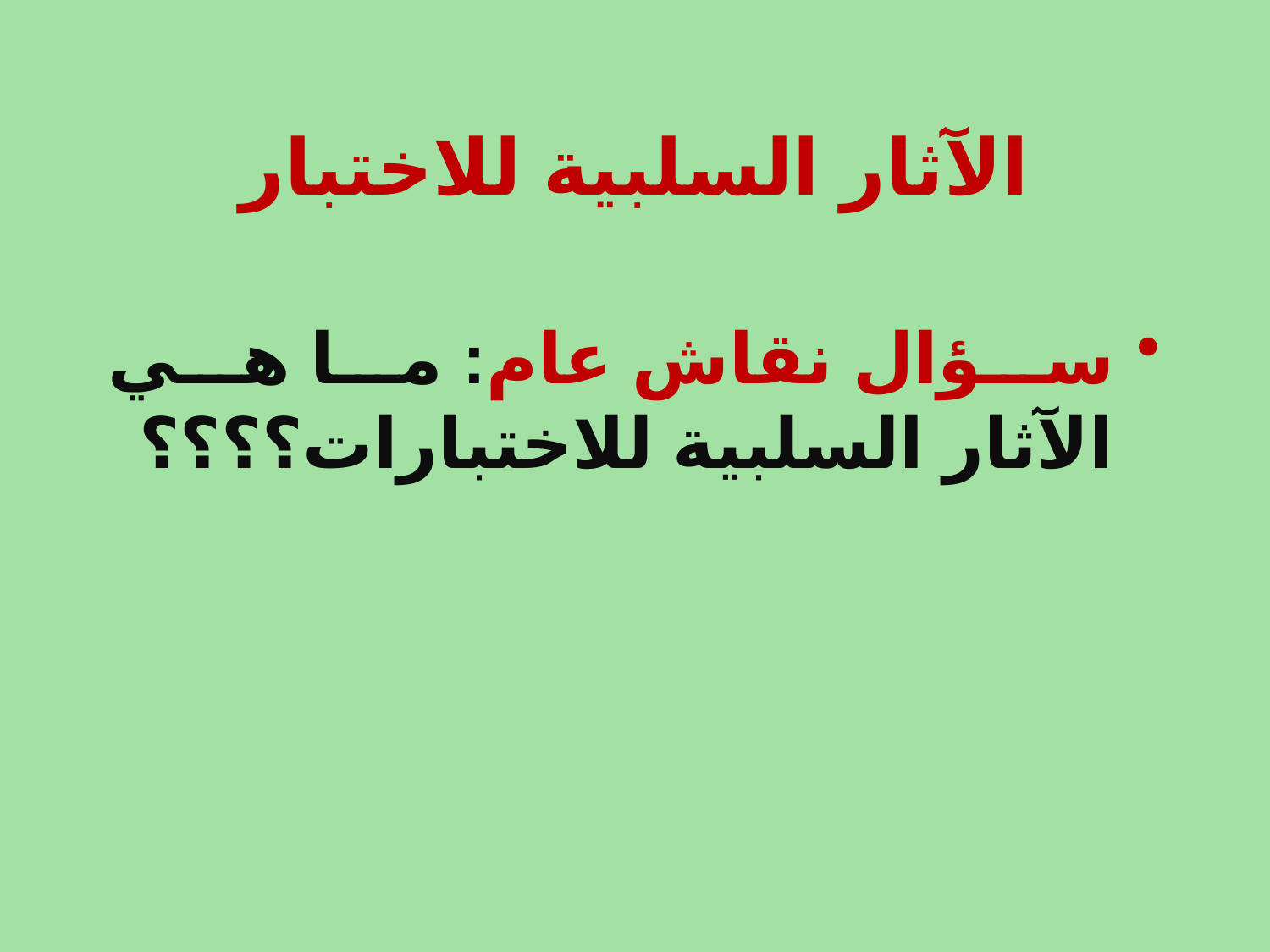

# الآثار السلبية للاختبار
سؤال نقاش عام: ما هي الآثار السلبية للاختبارات؟؟؟؟